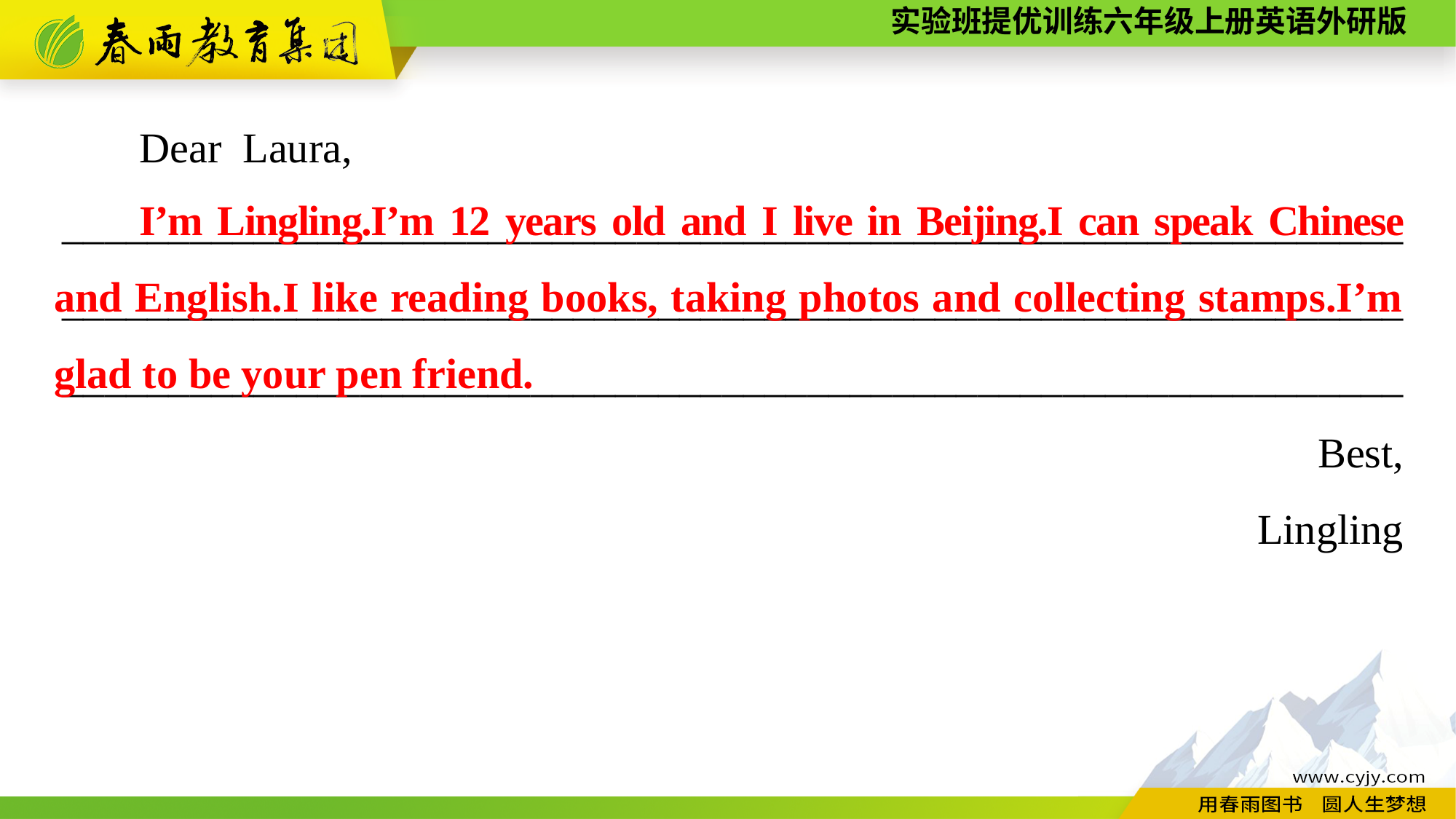

Dear  Laura,
_____________________________________________________________________________________________________________________________________________________________________________________________Best,
Lingling
I’m Lingling.I’m 12 years old and I live in Beijing.I can speak Chinese and English.I like reading books, taking photos and collecting stamps.I’m glad to be your pen friend.